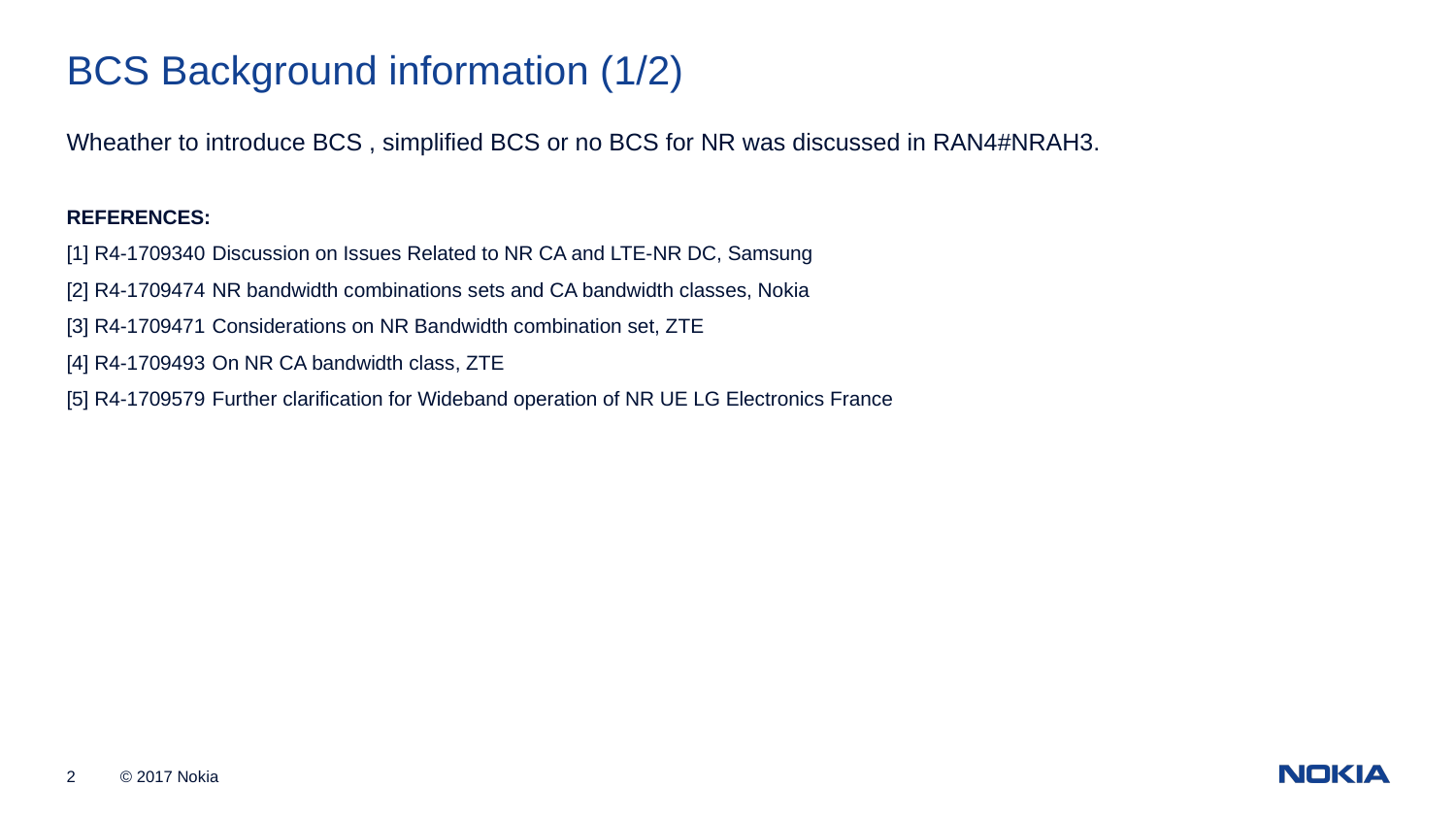

BCS Background information (1/2)

Wheather to introduce BCS , simplified BCS or no BCS for NR was discussed in RAN4#NRAH3.

REFERENCES:
[1] R4-1709340	Discussion on Issues Related to NR CA and LTE-NR DC, Samsung
[2] R4-1709474	NR bandwidth combinations sets and CA bandwidth classes, Nokia
[3] R4-1709471	Considerations on NR Bandwidth combination set, ZTE
[4] R4-1709493	On NR CA bandwidth class, ZTE
[5] R4-1709579	Further clarification for Wideband operation of NR UE LG Electronics France